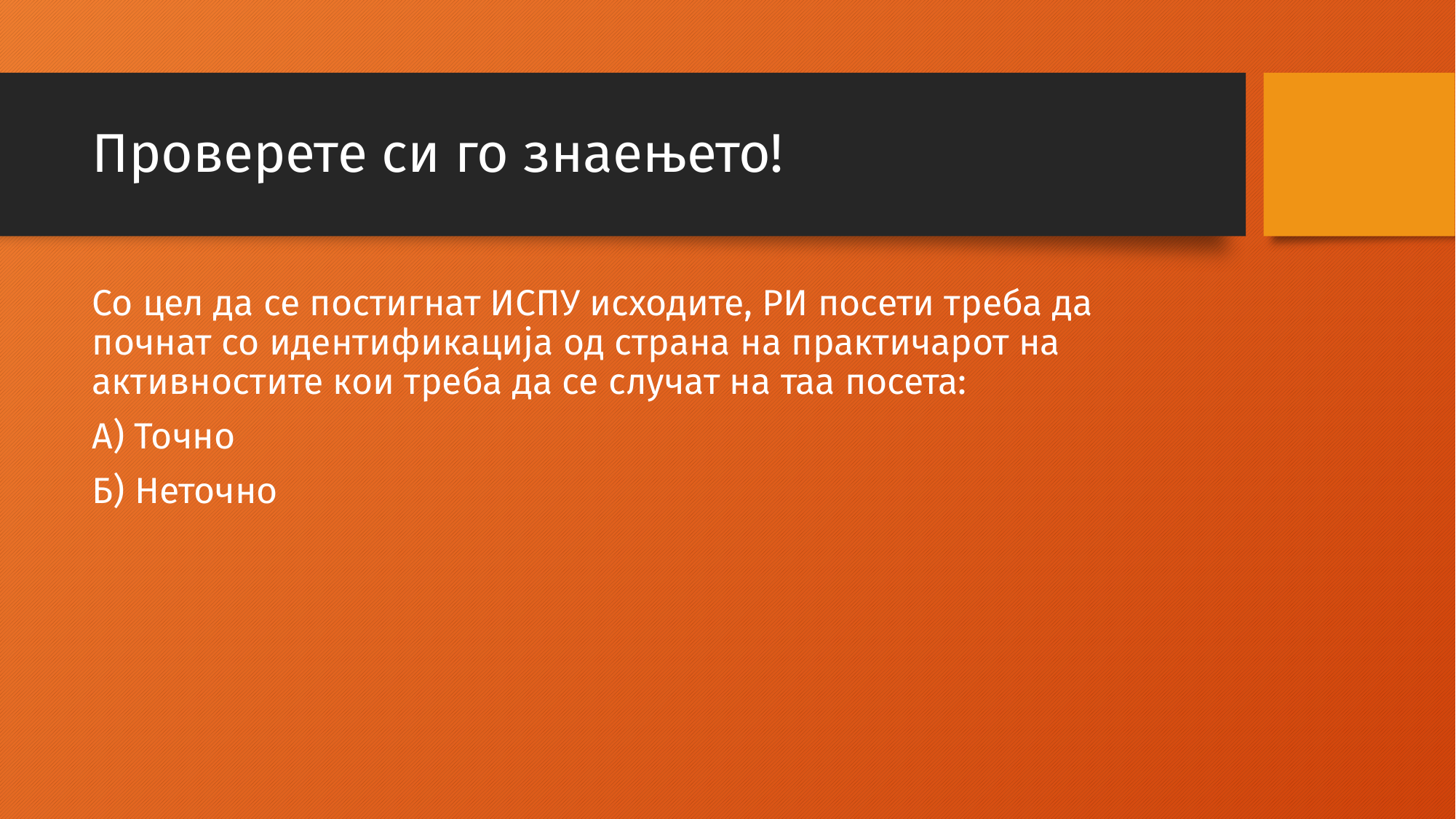

# Проверете си го знаењето!
Со цел да се постигнат ИСПУ исходите, РИ посети треба да почнат со идентификација од страна на практичарот на активностите кои треба да се случат на таа посета:
А) Точно
Б) Неточно